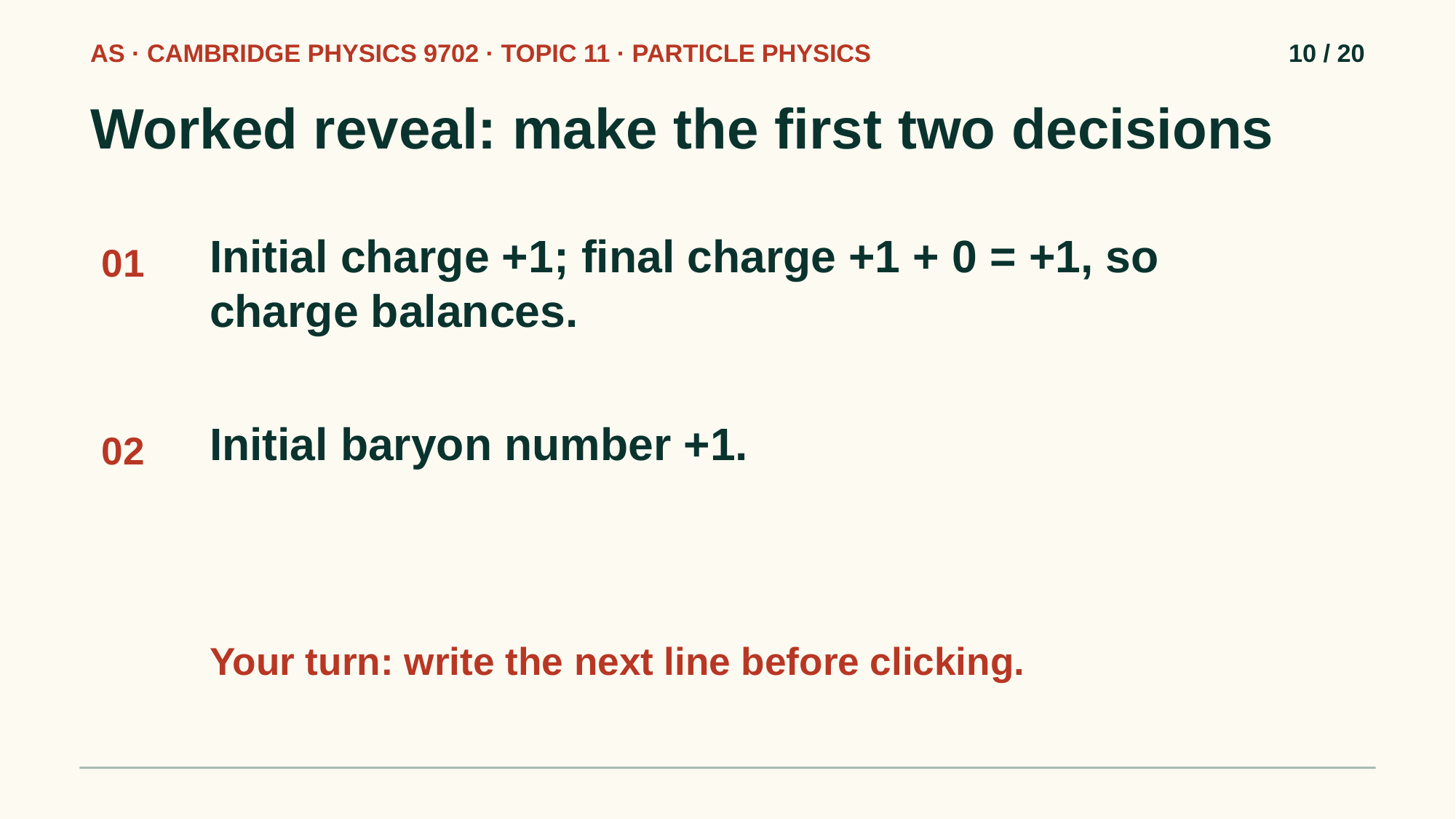

AS · CAMBRIDGE PHYSICS 9702 · TOPIC 11 · PARTICLE PHYSICS
10 / 20
Worked reveal: make the first two decisions
Initial charge +1; final charge +1 + 0 = +1, so charge balances.
01
Initial baryon number +1.
02
Your turn: write the next line before clicking.